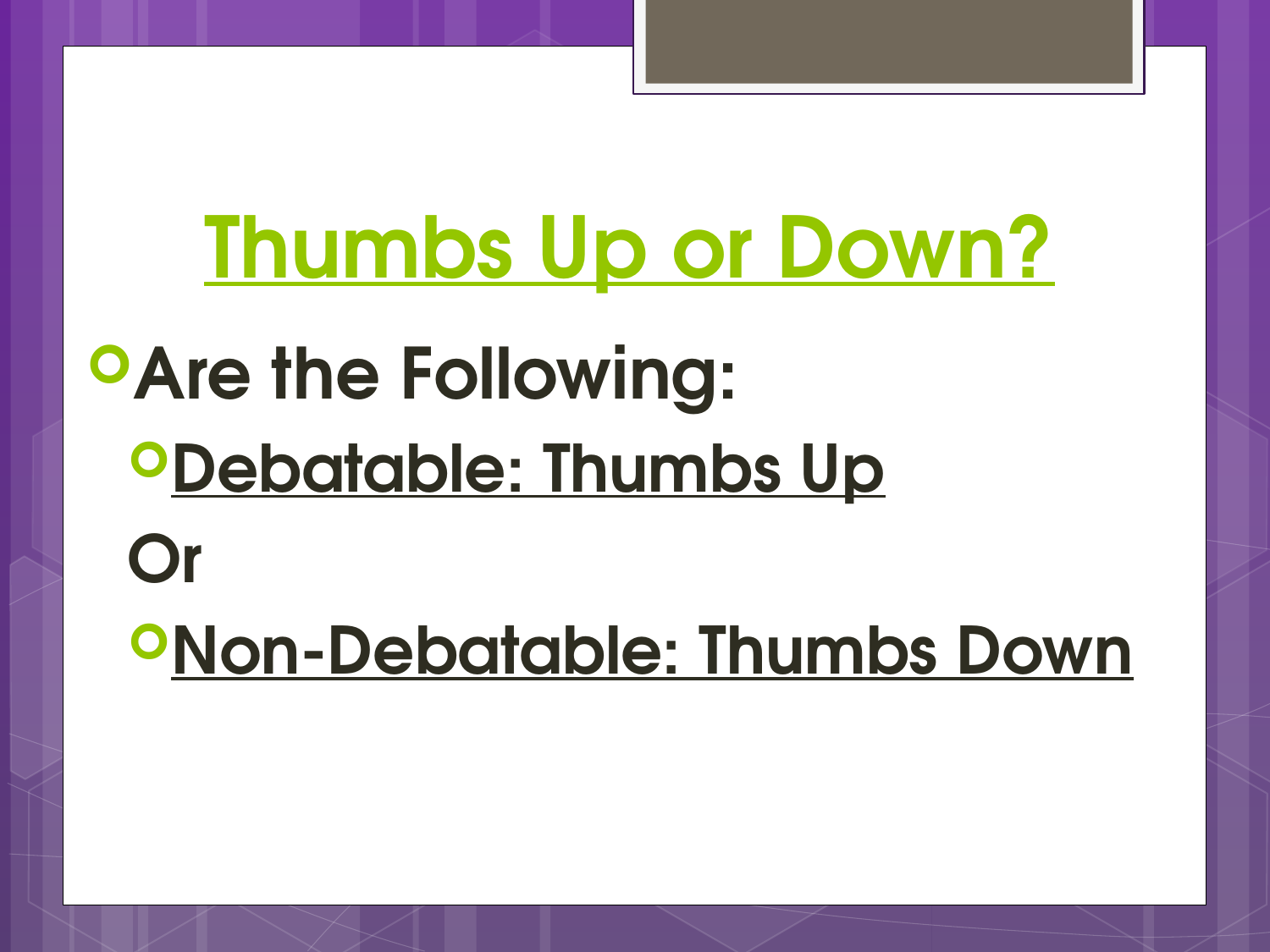

# Thumbs Up or Down?
Are the Following:
Debatable: Thumbs Up
Or
Non-Debatable: Thumbs Down